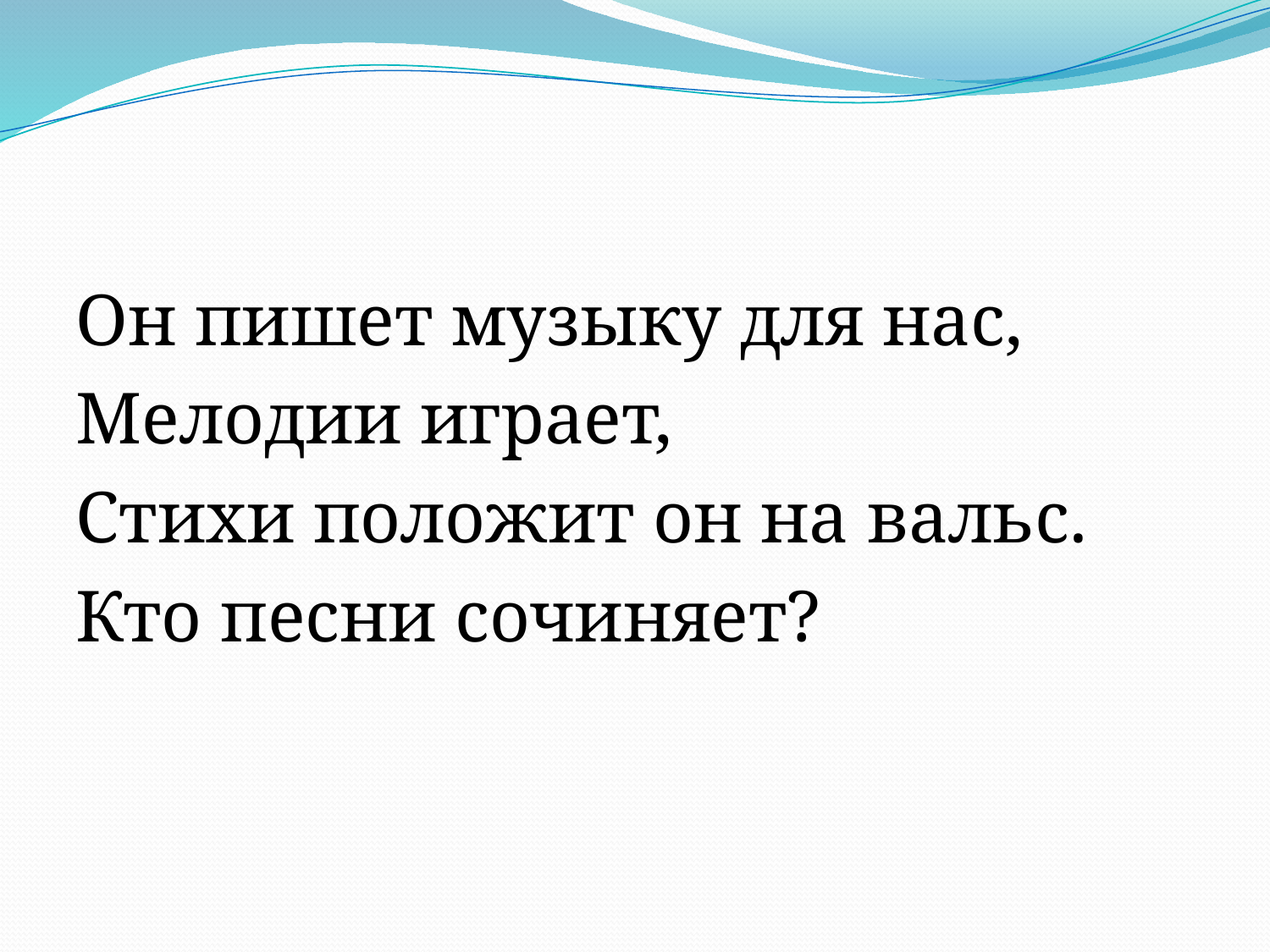

Он пишет музыку для нас,
Мелодии играет,
Стихи положит он на вальс.
Кто песни сочиняет?